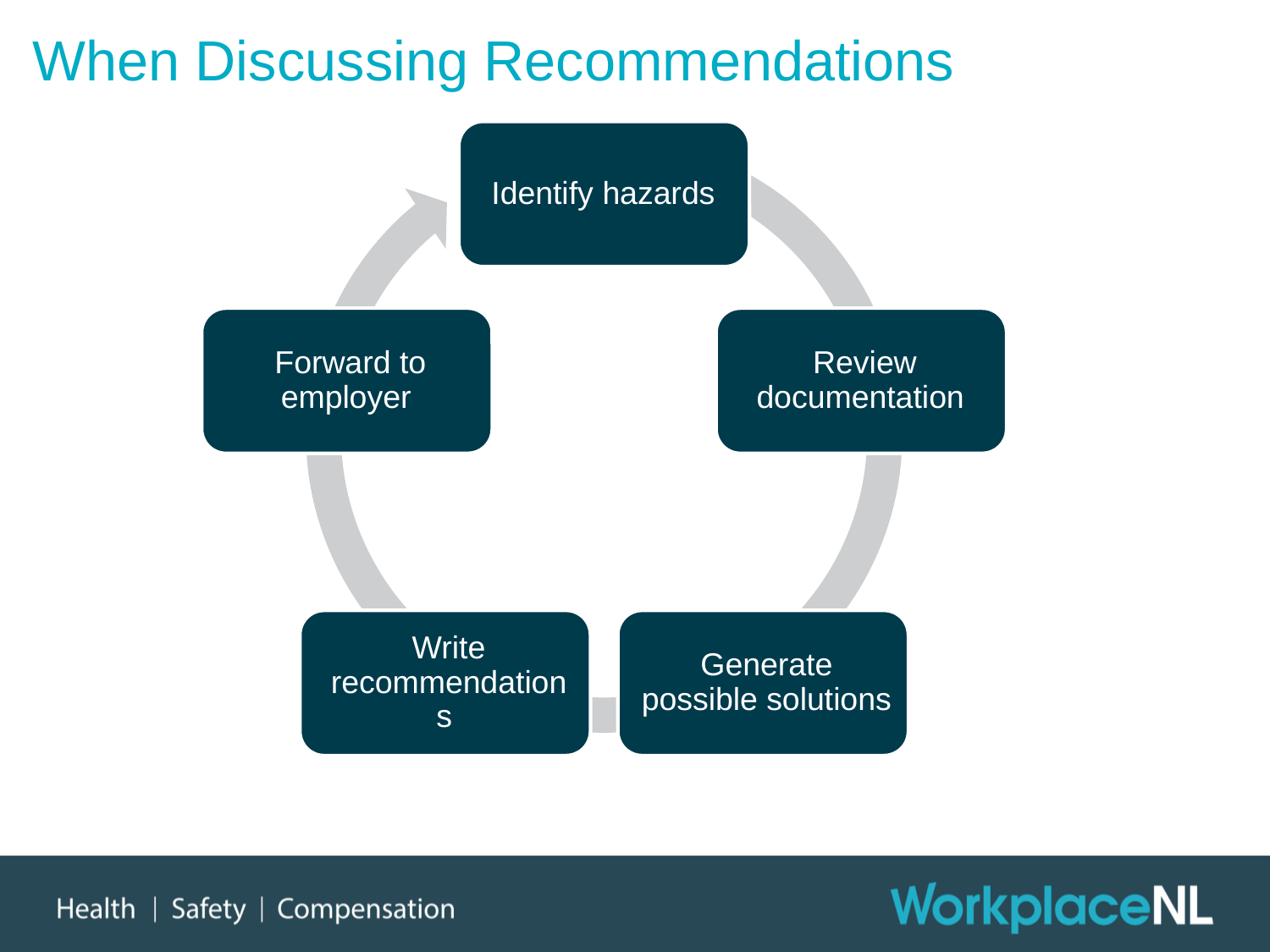

# When Discussing Recommendations
Identify hazards
Review documentation
Generate possible solutions
Write recommendations
Forward to employer